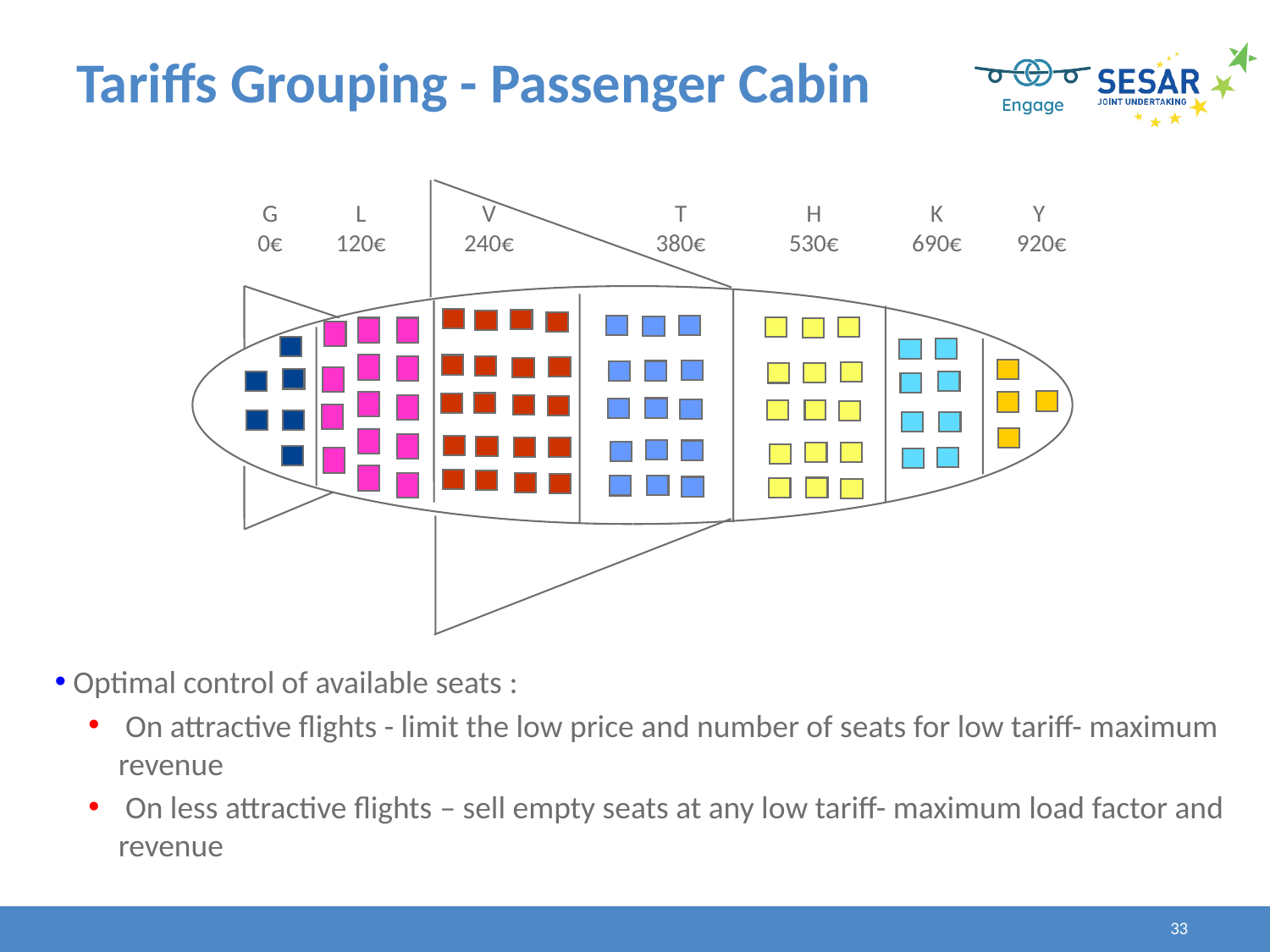

# Tariffs Grouping - Passenger Cabin

G
0€
L
120€
V
240€
T
380€
H
530€
K
690€
   Y
920€

 Optimal control of available seats :
 On attractive flights - limit the low price and number of seats for low tariff- maximum revenue
 On less attractive flights – sell empty seats at any low tariff- maximum load factor and revenue
33